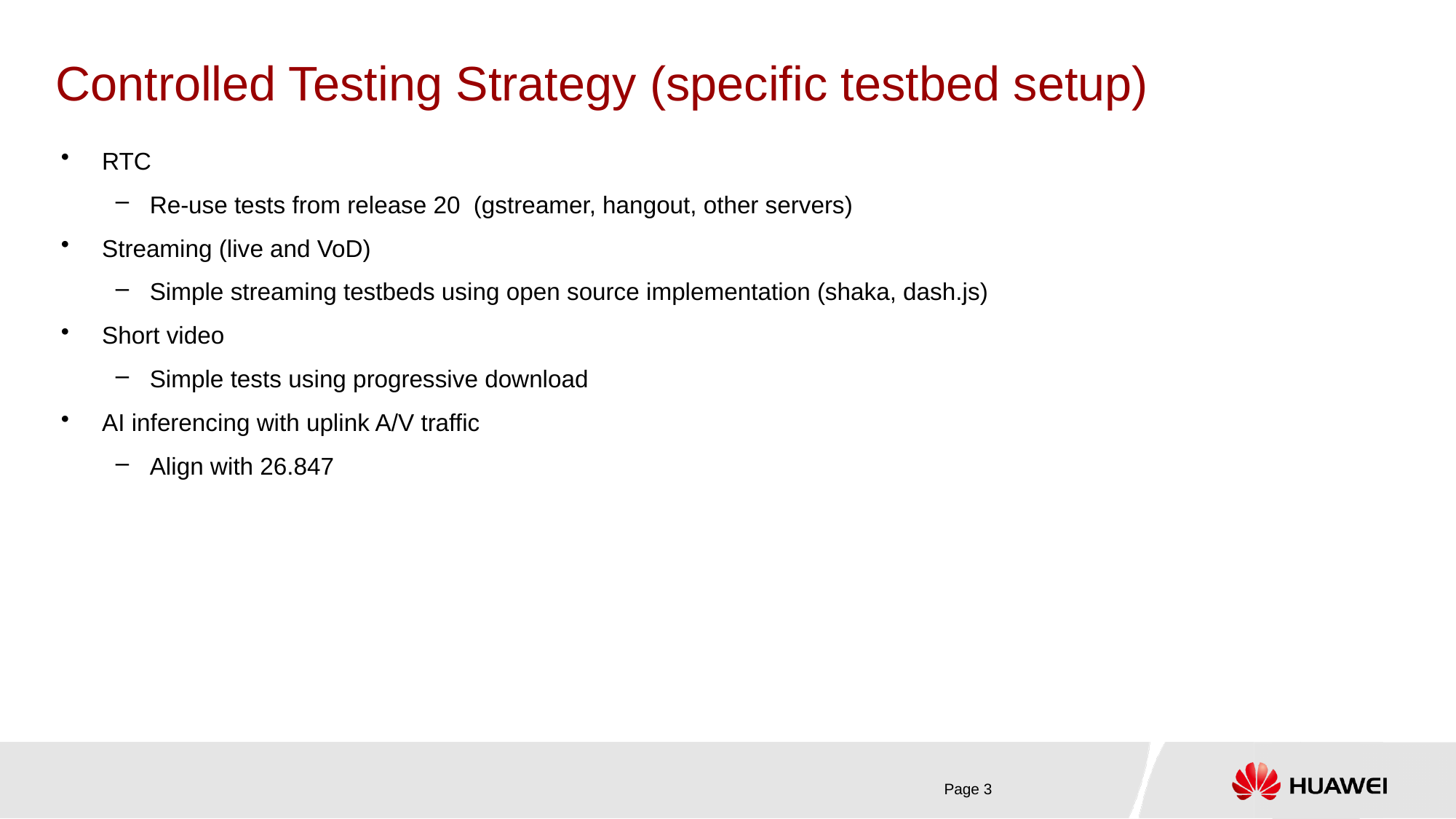

# Controlled Testing Strategy (specific testbed setup)
RTC
Re-use tests from release 20  (gstreamer, hangout, other servers)
Streaming (live and VoD)
Simple streaming testbeds using open source implementation (shaka, dash.js)
Short video
Simple tests using progressive download
AI inferencing with uplink A/V traffic
Align with 26.847